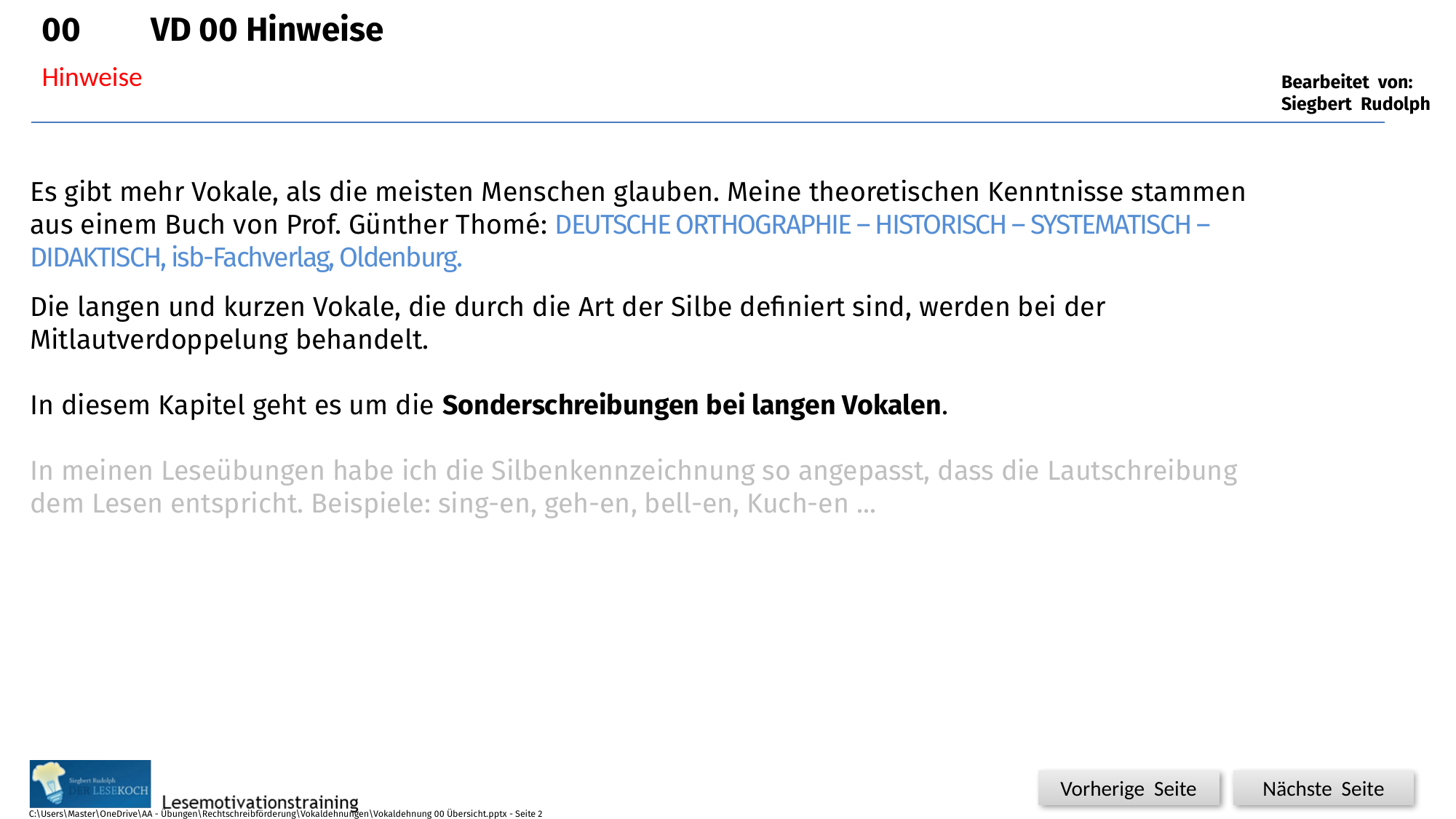

00	VD 00 Hinweise
Hinweise
Es gibt mehr Vokale, als die meisten Menschen glauben. Meine theoretischen Kenntnisse stammen aus einem Buch von Prof. Günther Thomé: DEUTSCHE ORTHOGRAPHIE – HISTORISCH – SYSTEMATISCH – DIDAKTISCH, isb-Fachverlag, Oldenburg.

Die langen und kurzen Vokale, die durch die Art der Silbe definiert sind, werden bei der Mitlautverdoppelung behandelt.

In diesem Kapitel geht es um die Sonderschreibungen bei langen Vokalen.

In meinen Leseübungen habe ich die Silbenkennzeichnung so angepasst, dass die Lautschreibung
dem Lesen entspricht. Beispiele: sing-en, geh-en, bell-en, Kuch-en ...
C:\Users\Master\OneDrive\AA - Übungen\Rechtschreibförderung\Vokaldehnungen\Vokaldehnung 00 Übersicht.pptx - Seite 2